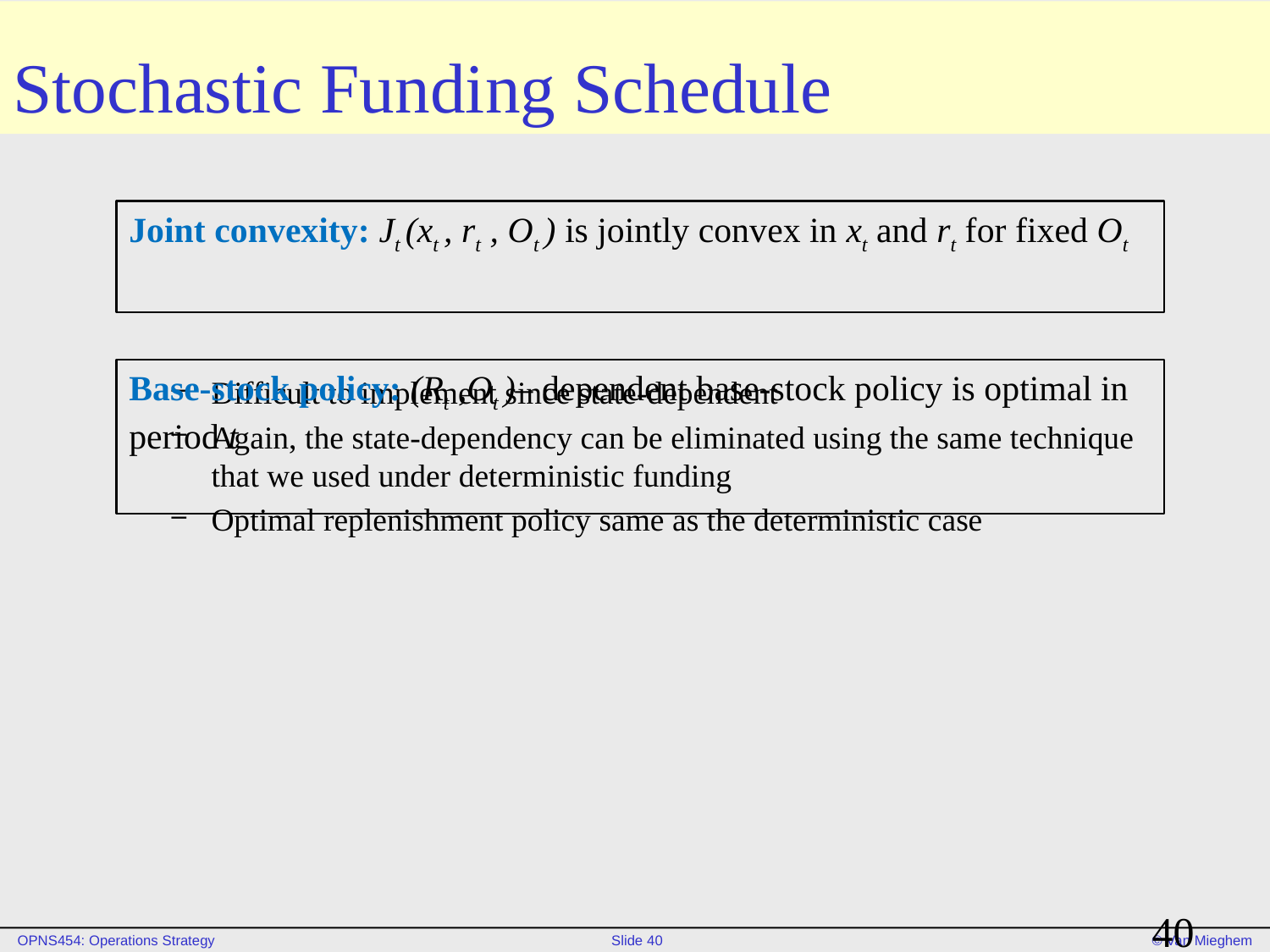

# Stochastic Funding Schedule

Difficult to implement since state-dependent
Again, the state-dependency can be eliminated using the same technique that we used under deterministic funding
Optimal replenishment policy same as the deterministic case
Joint convexity: Jt (xt , rt , Ot ) is jointly convex in xt and rt for fixed Ot

Base-stock policy: (Rt ,Ot )– dependent base-stock policy is optimal in period t

40